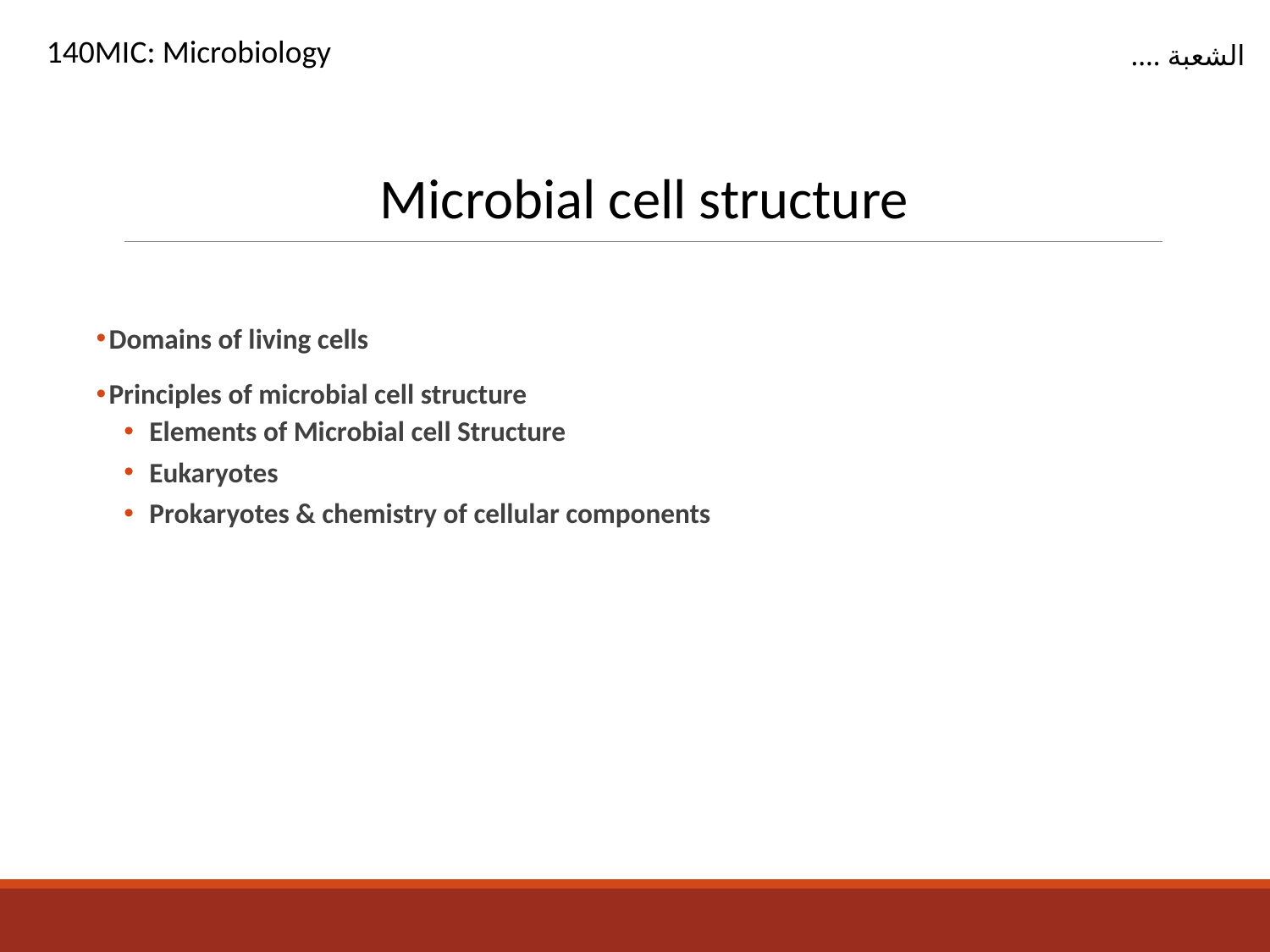

140MIC: Microbiology
الشعبة ....

Microbial cell structure

Domains of living cells
Principles of microbial cell structure
Elements of Microbial cell Structure
Eukaryotes
Prokaryotes & chemistry of cellular components